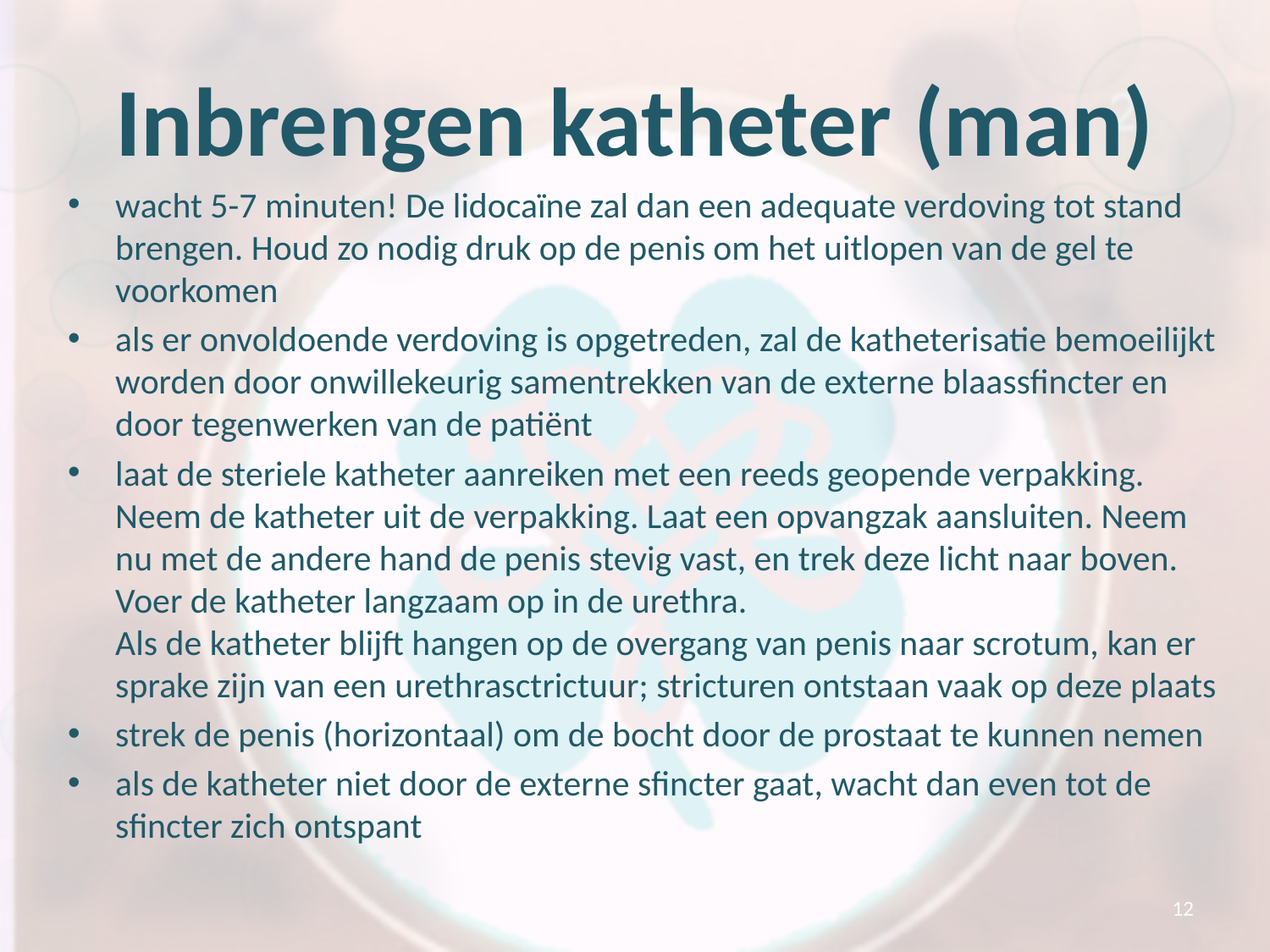

# Inbrengen katheter (man)
wacht 5-7 minuten! De lidocaïne zal dan een adequate verdoving tot stand brengen. Houd zo nodig druk op de penis om het uitlopen van de gel te voorkomen
als er onvoldoende verdoving is opgetreden, zal de katheterisatie bemoeilijkt worden door onwillekeurig samentrekken van de externe blaassfincter en door tegenwerken van de patiënt
laat de steriele katheter aanreiken met een reeds geopende verpakking. Neem de katheter uit de verpakking. Laat een opvangzak aansluiten. Neem nu met de andere hand de penis stevig vast, en trek deze licht naar boven. Voer de katheter langzaam op in de urethra.
Als de katheter blijft hangen op de overgang van penis naar scrotum, kan er sprake zijn van een urethrasctrictuur; stricturen ontstaan vaak op deze plaats
strek de penis (horizontaal) om de bocht door de prostaat te kunnen nemen
als de katheter niet door de externe sfincter gaat, wacht dan even tot de sfincter zich ontspant

12